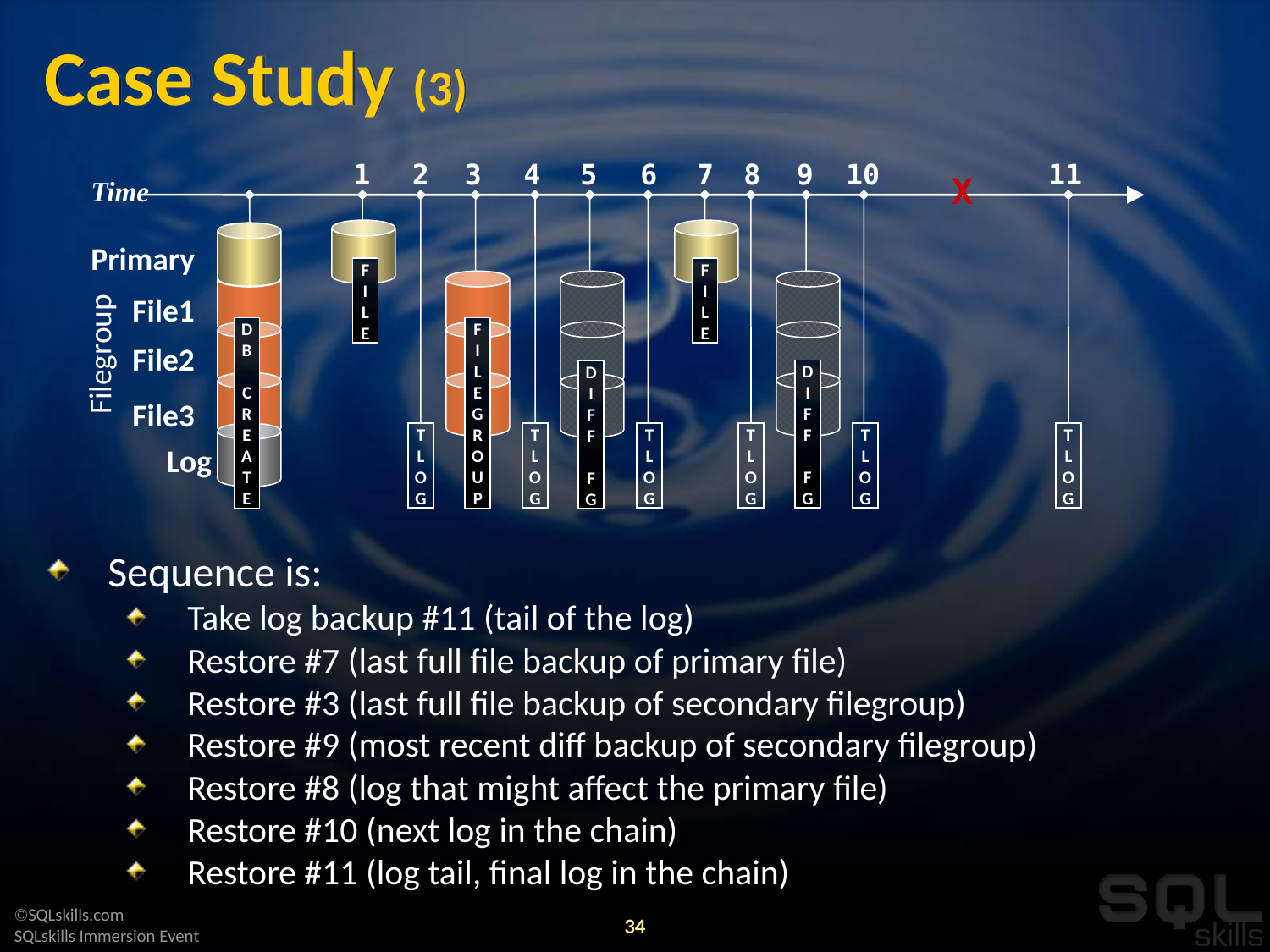

# Case Study (3)
1
3
5
7
9
11
2
4
6
8
10
X
Time

Primary

Sequence is:
Take log backup #11 (tail of the log)
Restore #7 (last full file backup of primary file)
Restore #3 (last full file backup of secondary filegroup)
Restore #9 (most recent diff backup of secondary filegroup)
Restore #8 (log that might affect the primary file)
Restore #10 (next log in the chain)
Restore #11 (log tail, final log in the chain)
F
I
L
E
F
I
L
E

Filegroup
File1
D
B
C
R
E
A
T
E
F
I
L
E
G
R
O
U
P

File2
D
I
F
F
F
G
D
I
F
F
F
G

File3

T
L
O
G
T
L
O
G
T
L
O
G
T
L
O
G
T
L
O
G
T
L
O
G
Log
34